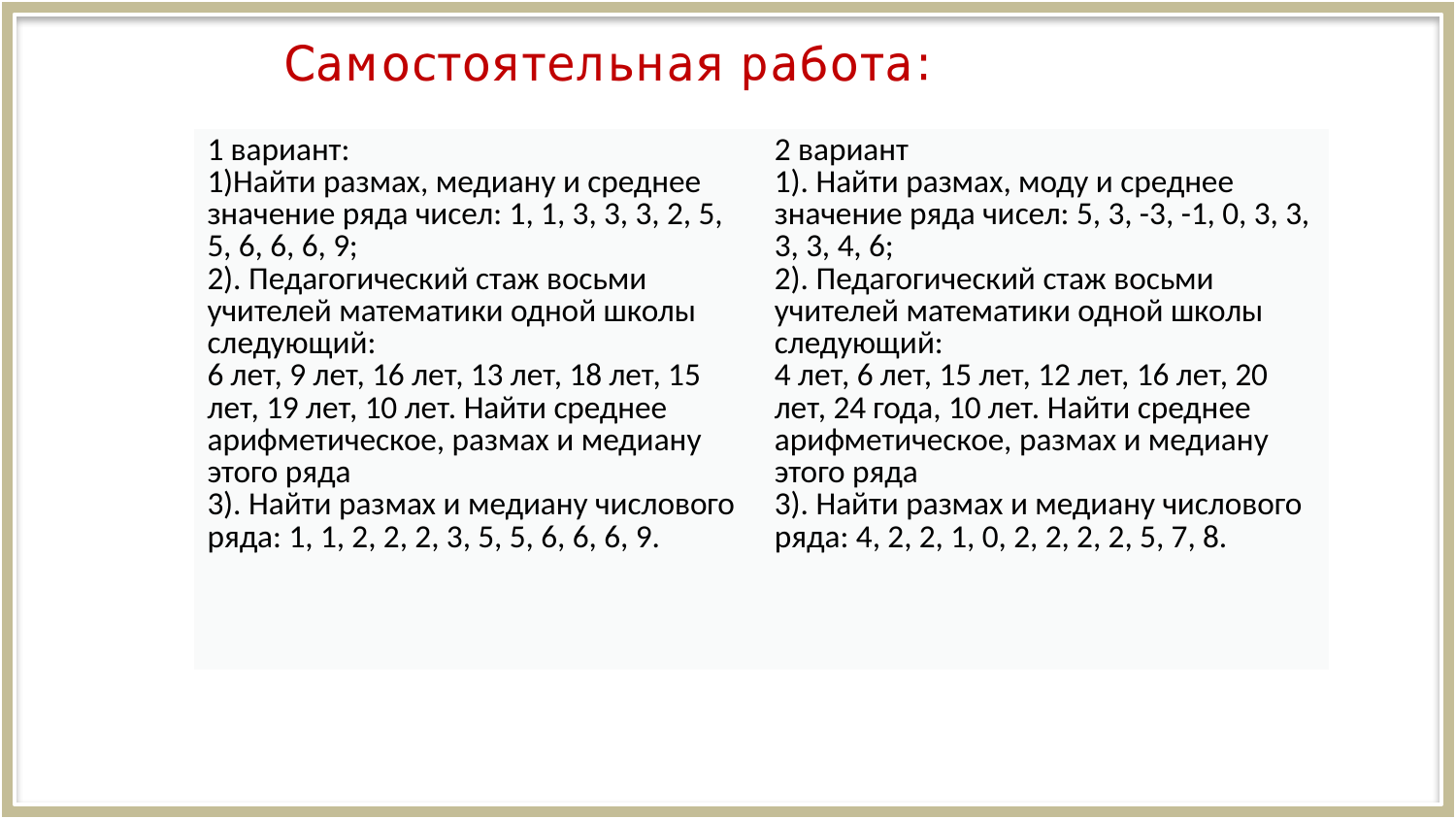

Самостоятельная работа:
| 1 вариант: 1)Найти размах, медиану и среднее значение ряда чисел: 1, 1, 3, 3, 3, 2, 5, 5, 6, 6, 6, 9; 2). Педагогический стаж восьми учителей математики одной школы следующий: 6 лет, 9 лет, 16 лет, 13 лет, 18 лет, 15 лет, 19 лет, 10 лет. Найти среднее арифметическое, размах и медиану этого ряда  3). Найти размах и медиану числового ряда: 1, 1, 2, 2, 2, 3, 5, 5, 6, 6, 6, 9. | 2 вариант 1). Найти размах, моду и среднее значение ряда чисел: 5, 3, -3, -1, 0, 3, 3, 3, 3, 4, 6; 2). Педагогический стаж восьми учителей математики одной школы следующий: 4 лет, 6 лет, 15 лет, 12 лет, 16 лет, 20 лет, 24 года, 10 лет. Найти среднее арифметическое, размах и медиану этого ряда  3). Найти размах и медиану числового ряда: 4, 2, 2, 1, 0, 2, 2, 2, 2, 5, 7, 8. |
| --- | --- |